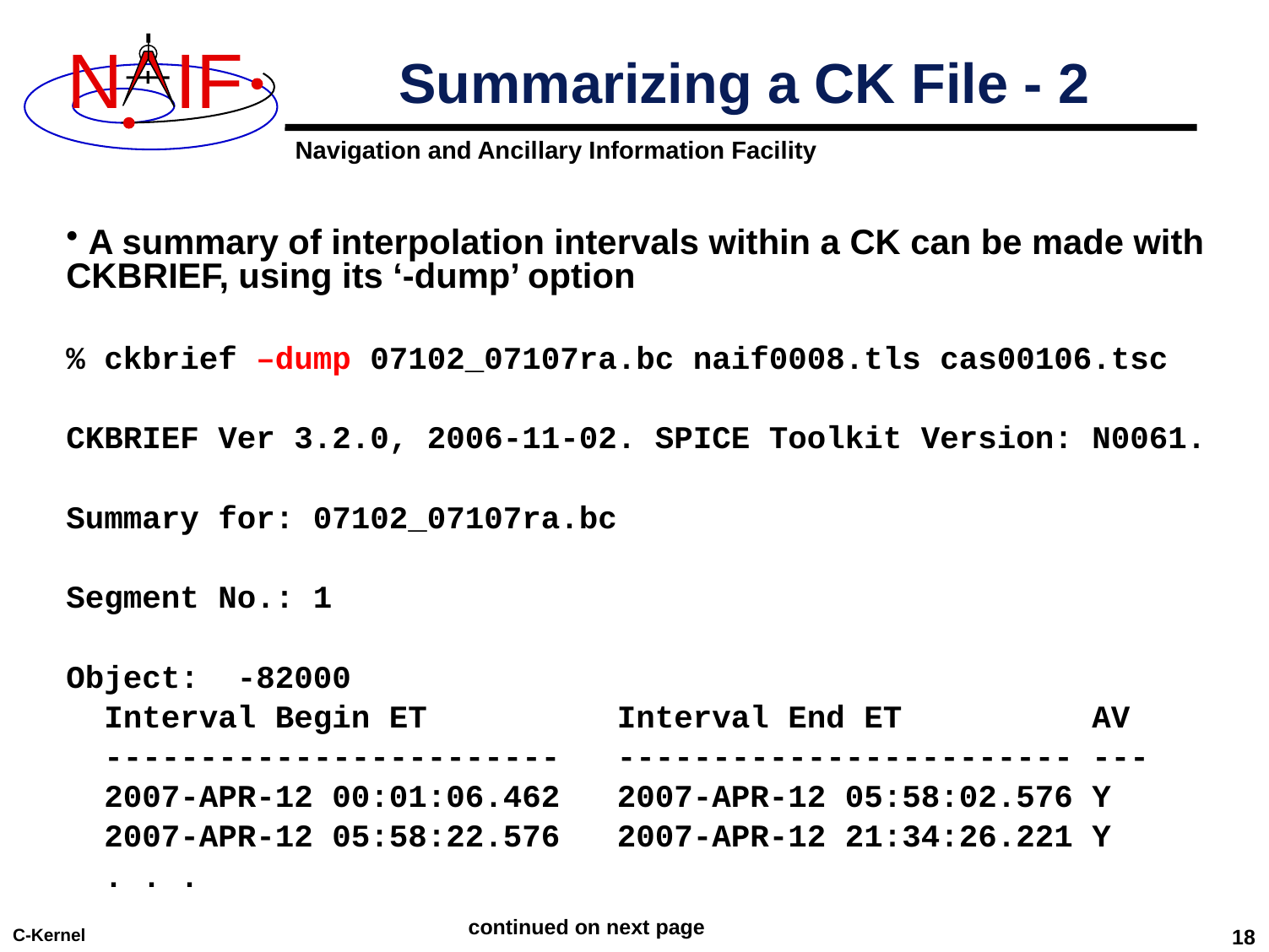

# Summarizing a CK File - 2
 A summary of interpolation intervals within a CK can be made with CKBRIEF, using its ‘-dump’ option

% ckbrief –dump 07102_07107ra.bc naif0008.tls cas00106.tsc

CKBRIEF Ver 3.2.0, 2006-11-02. SPICE Toolkit Version: N0061.

Summary for: 07102_07107ra.bc

Segment No.: 1

Object:  -82000
  Interval Begin ET          Interval End ET          AV
  ------------------------   ------------------------ ---
  2007-APR-12 00:01:06.462   2007-APR-12 05:58:02.576 Y
  2007-APR-12 05:58:22.576   2007-APR-12 21:34:26.221 Y
  . . .

continued on next page
C-Kernel
18